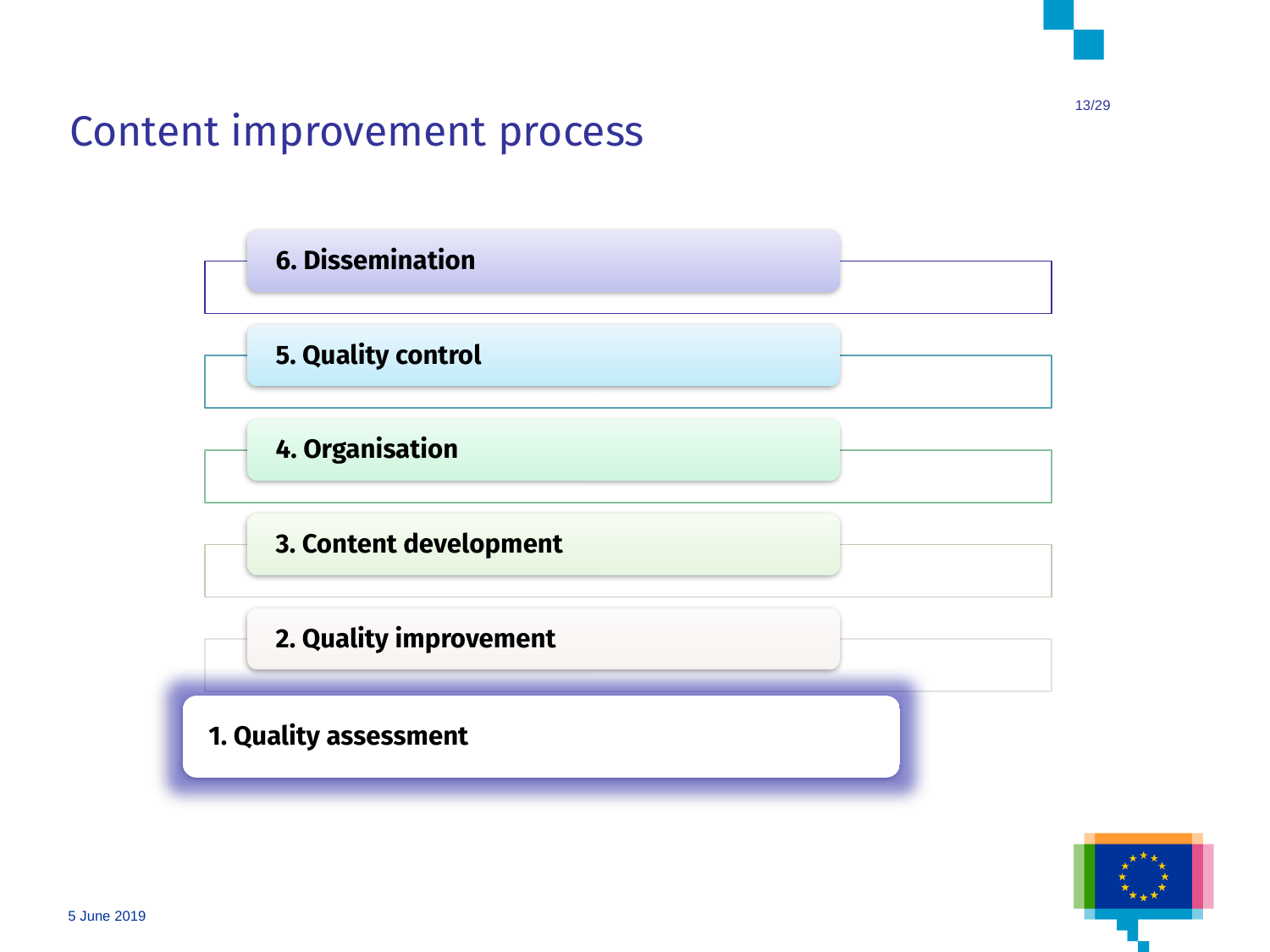

13/29
# Content improvement process
6. Dissemination
5. Quality control
4. Organisation
3. Content development
2. Quality improvement
1. Quality assessment

1. Quality assessment
5 June 2019